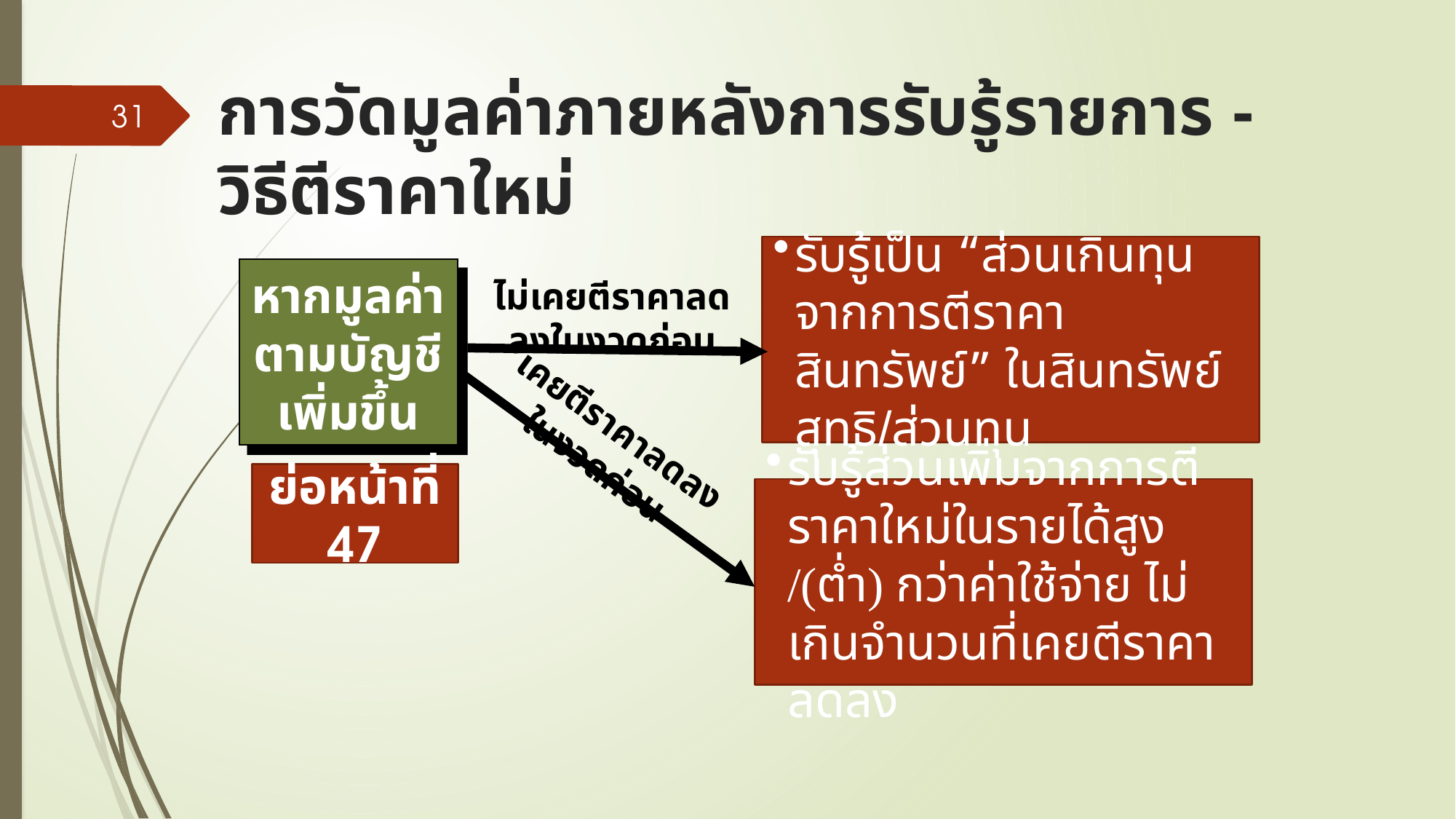

# การวัดมูลค่าภายหลังการรับรู้รายการ - วิธีตีราคาใหม่
31
รับรู้เป็น “ส่วนเกินทุนจากการตีราคาสินทรัพย์” ในสินทรัพย์สุทธิ/ส่วนทุน
หากมูลค่าตามบัญชีเพิ่มขึ้น
ไม่เคยตีราคาลดลงในงวดก่อน

เคยตีราคาลดลงในงวดก่อน
ย่อหน้าที่ 47
รับรู้ส่วนเพิ่มจากการตีราคาใหม่ในรายได้สูง/(ต่ำ) กว่าค่าใช้จ่าย ไม่เกินจำนวนที่เคยตีราคาลดลง